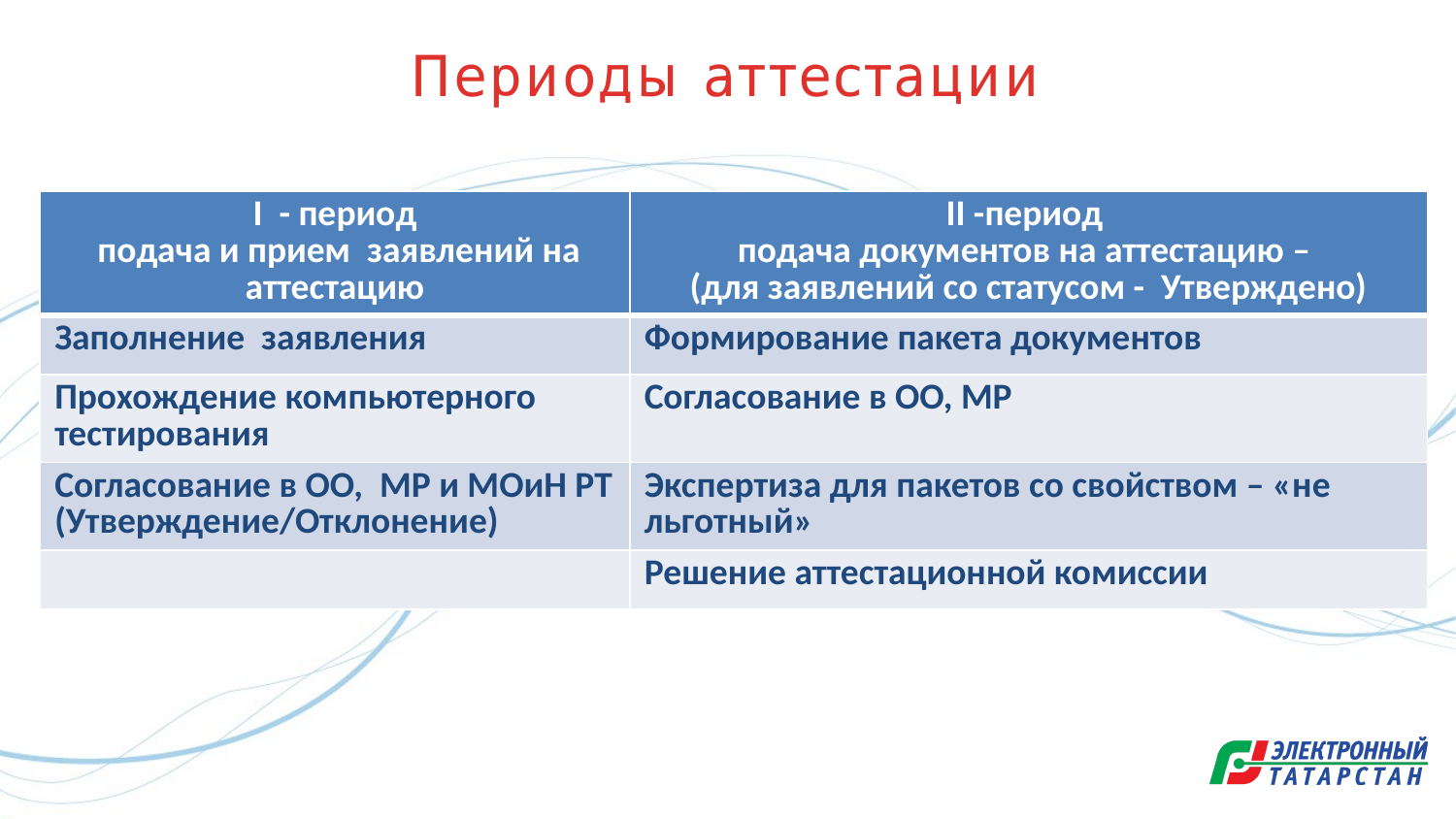

# Периоды аттестации
| I - период подача и прием заявлений на аттестацию | II -период подача документов на аттестацию – (для заявлений со статусом - Утверждено) |
| --- | --- |
| Заполнение заявления | Формирование пакета документов |
| Прохождение компьютерного тестирования | Согласование в ОО, МР |
| Согласование в ОО, МР и МОиН РТ (Утверждение/Отклонение) | Экспертиза для пакетов со свойством – «не льготный» |
|  | Решение аттестационной комиссии |